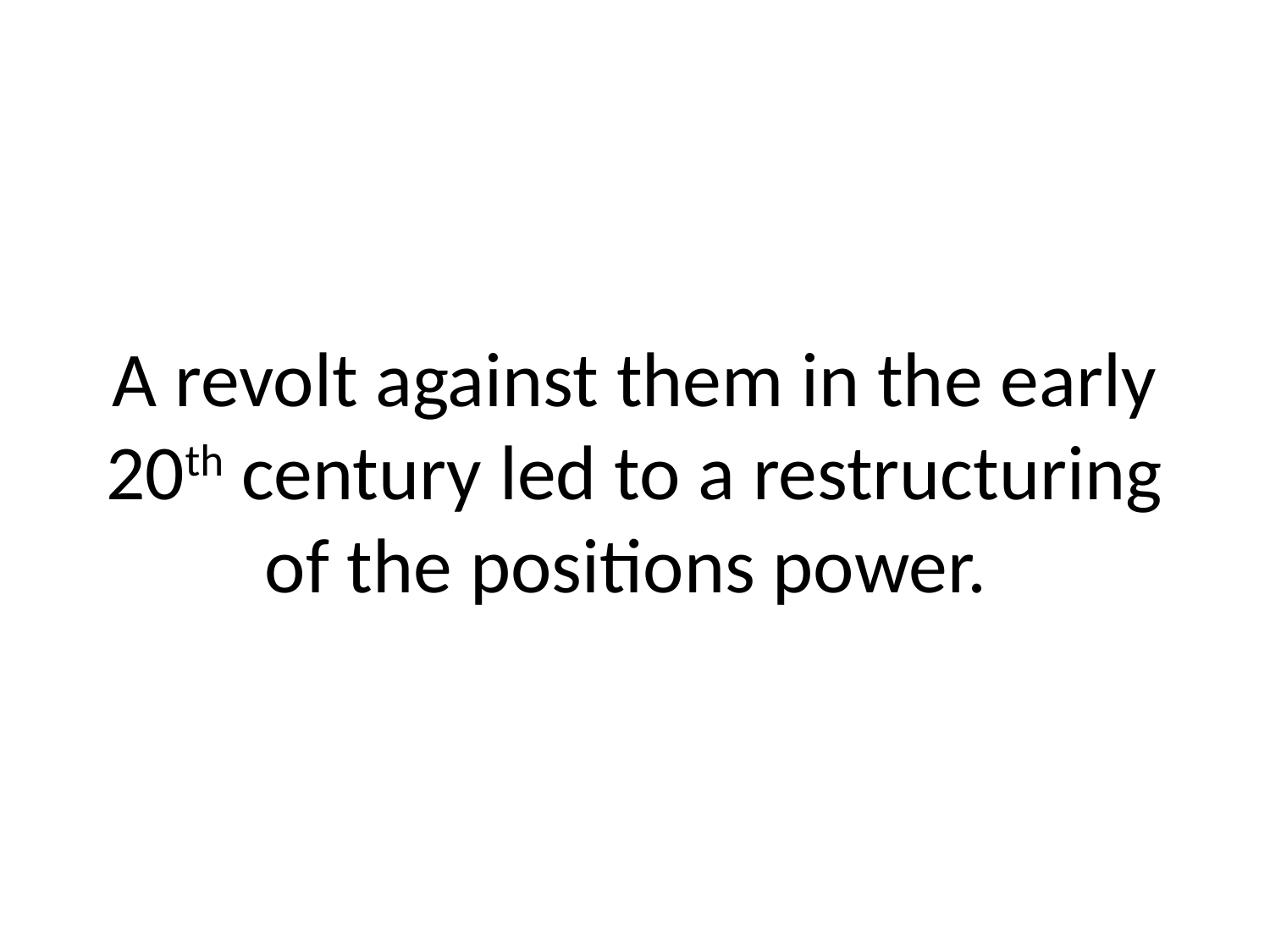

# A revolt against them in the early 20th century led to a restructuring of the positions power.